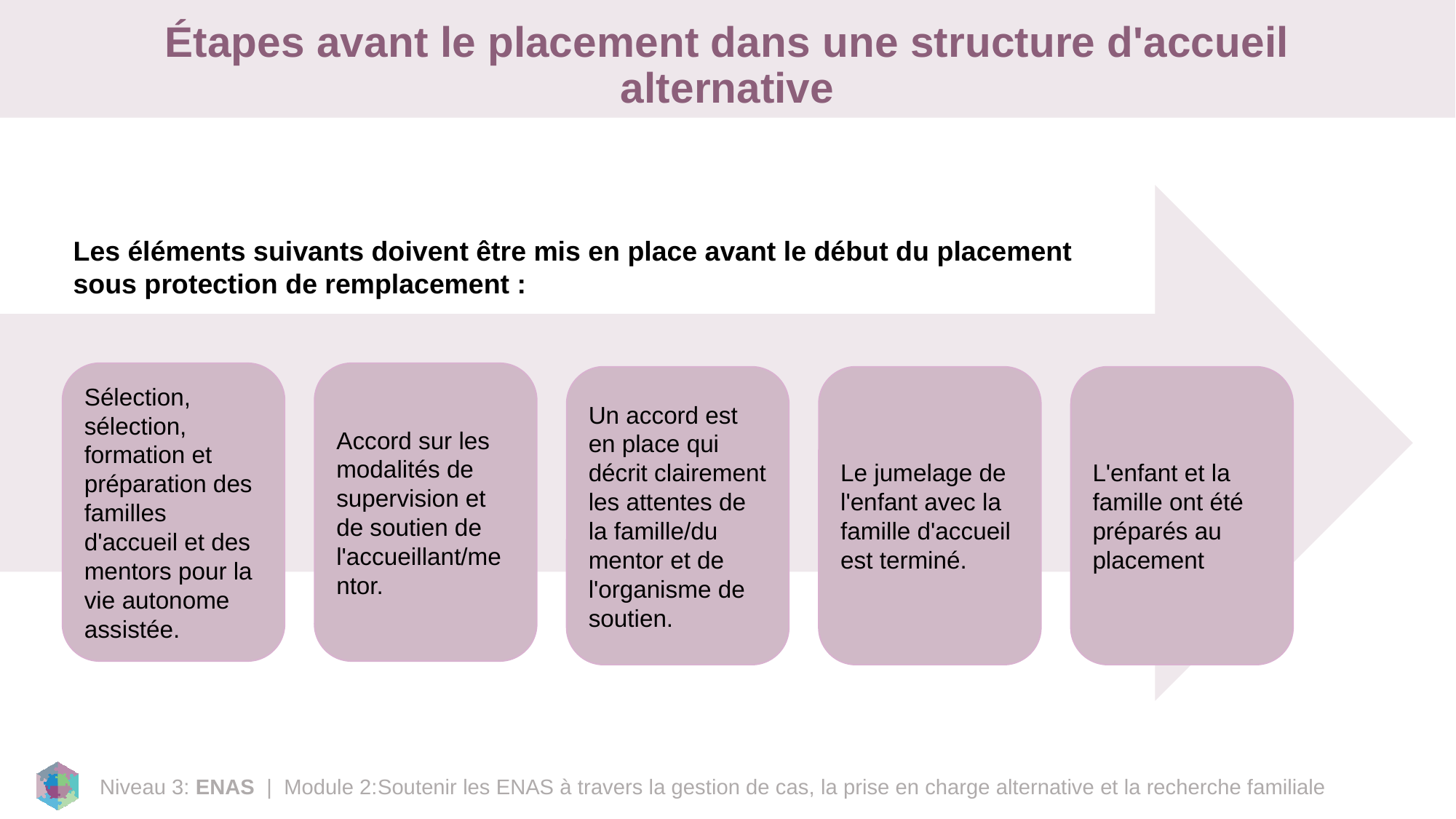

# Étapes avant le placement dans une structure d'accueil alternative

Les éléments suivants doivent être mis en place avant le début du placement sous protection de remplacement :
Sélection, sélection, formation et préparation des familles d'accueil et des mentors pour la vie autonome assistée.
Accord sur les modalités de supervision et de soutien de l'accueillant/mentor.
Le jumelage de l'enfant avec la famille d'accueil est terminé.
Un accord est en place qui décrit clairement les attentes de la famille/du mentor et de l'organisme de soutien.
L'enfant et la famille ont été préparés au placement